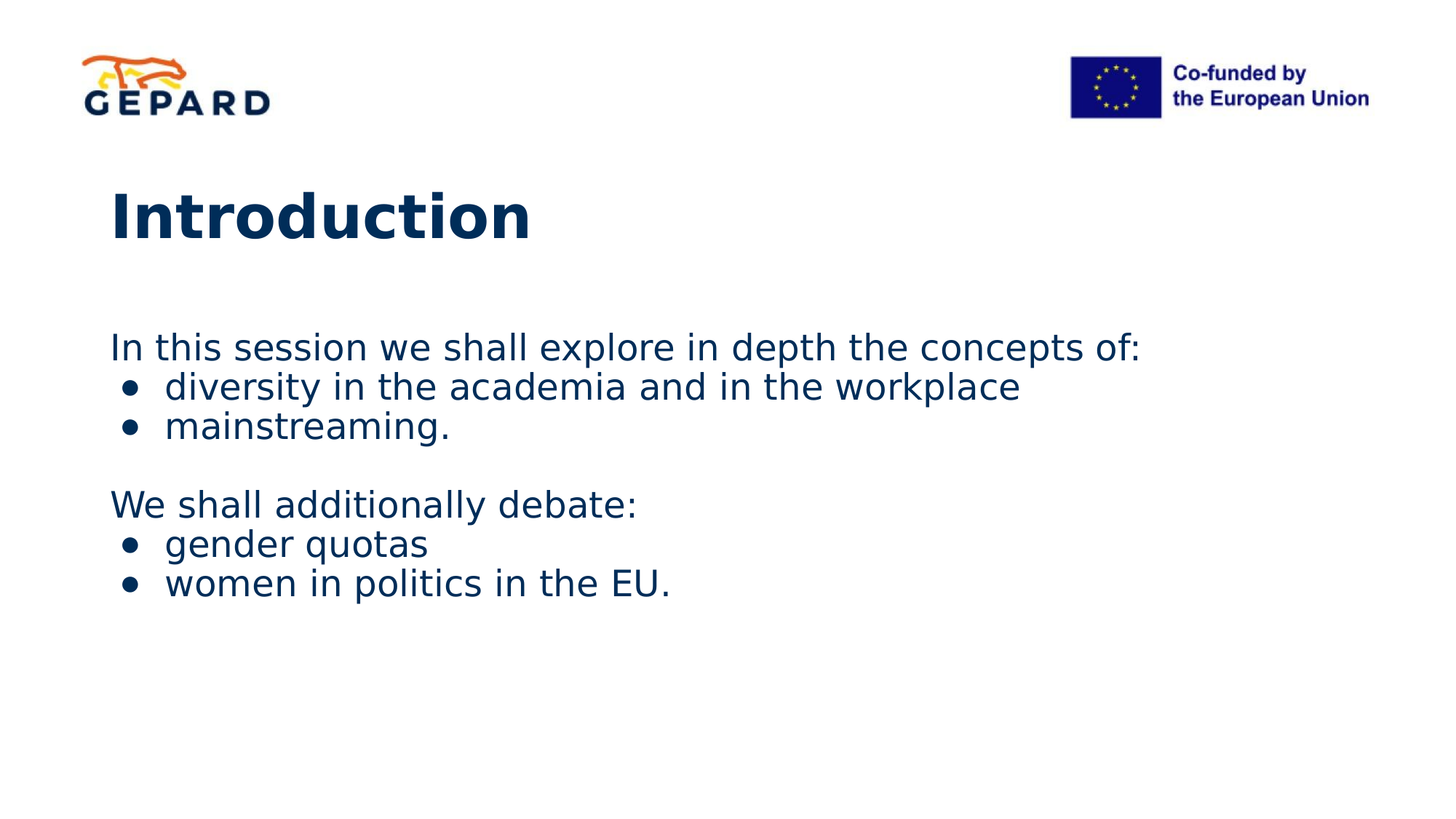

# Introduction
In this session we shall explore in depth the concepts of:
diversity in the academia and in the workplace
mainstreaming.

We shall additionally debate:
gender quotas
women in politics in the EU.